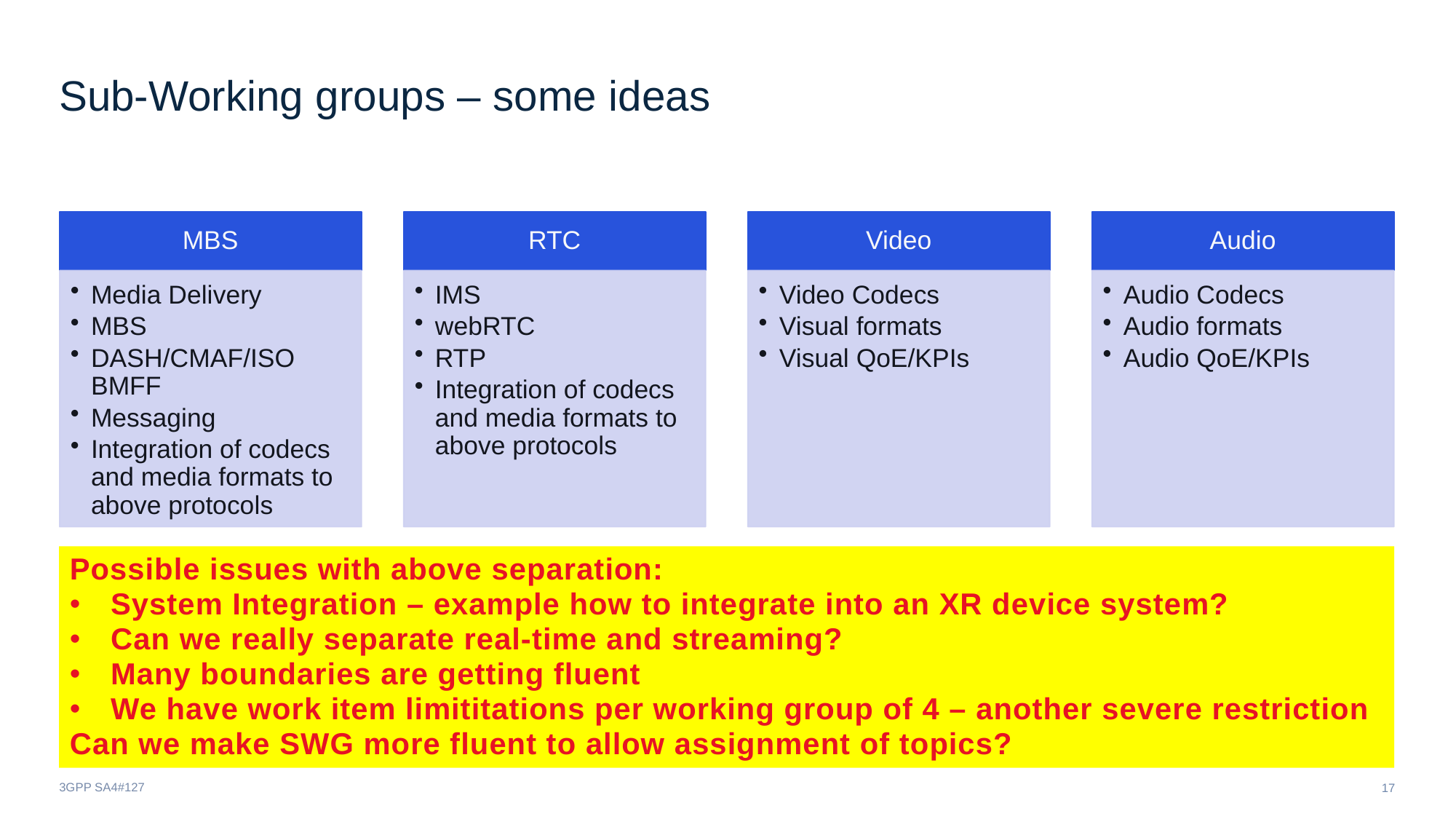

# Sub-Working groups – some ideas

MBS
Media Delivery
MBS
DASH/CMAF/ISO BMFF
Messaging
Integration of codecs and media formats to above protocols
RTC
IMS
webRTC
RTP
Integration of codecs and media formats to above protocols
Video
Video Codecs
Visual formats
Visual QoE/KPIs
Audio
Audio Codecs
Audio formats
Audio QoE/KPIs
Possible issues with above separation:
System Integration – example how to integrate into an XR device system?
Can we really separate real-time and streaming?
Many boundaries are getting fluent
We have work item limititations per working group of 4 – another severe restriction
Can we make SWG more fluent to allow assignment of topics?
3GPP SA4#127